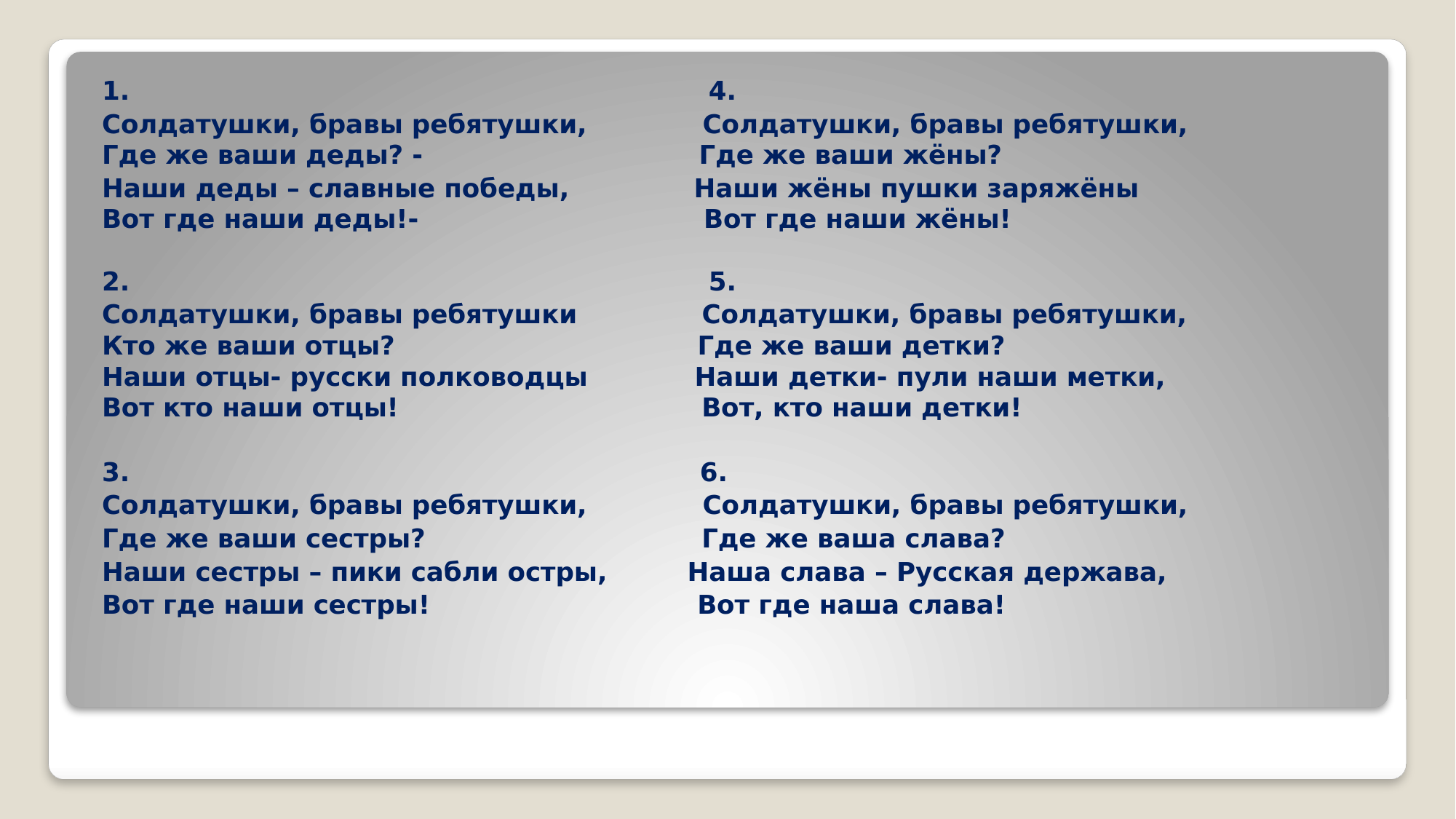

1.                                                                 4.
Солдатушки, бравы ребятушки,             Солдатушки, бравы ребятушки,
Где же ваши деды? -                               Где же ваши жёны?
Наши деды – славные победы,              Наши жёны пушки заряжёны
Вот где наши деды!-                                Вот где наши жёны!
2.                                                                 5.
Солдатушки, бравы ребятушки              Солдатушки, бравы ребятушки,
Кто же ваши отцы?                                  Где же ваши детки?
Наши отцы- русски полководцы            Наши детки- пули наши метки,
Вот кто наши отцы!                                  Вот, кто наши детки!
3.                                                                6.
Солдатушки, бравы ребятушки,             Солдатушки, бравы ребятушки,
Где же ваши сестры?                               Где же ваша слава?
Наши сестры – пики сабли остры,         Наша слава – Русская держава,
Вот где наши сестры!                              Вот где наша слава!